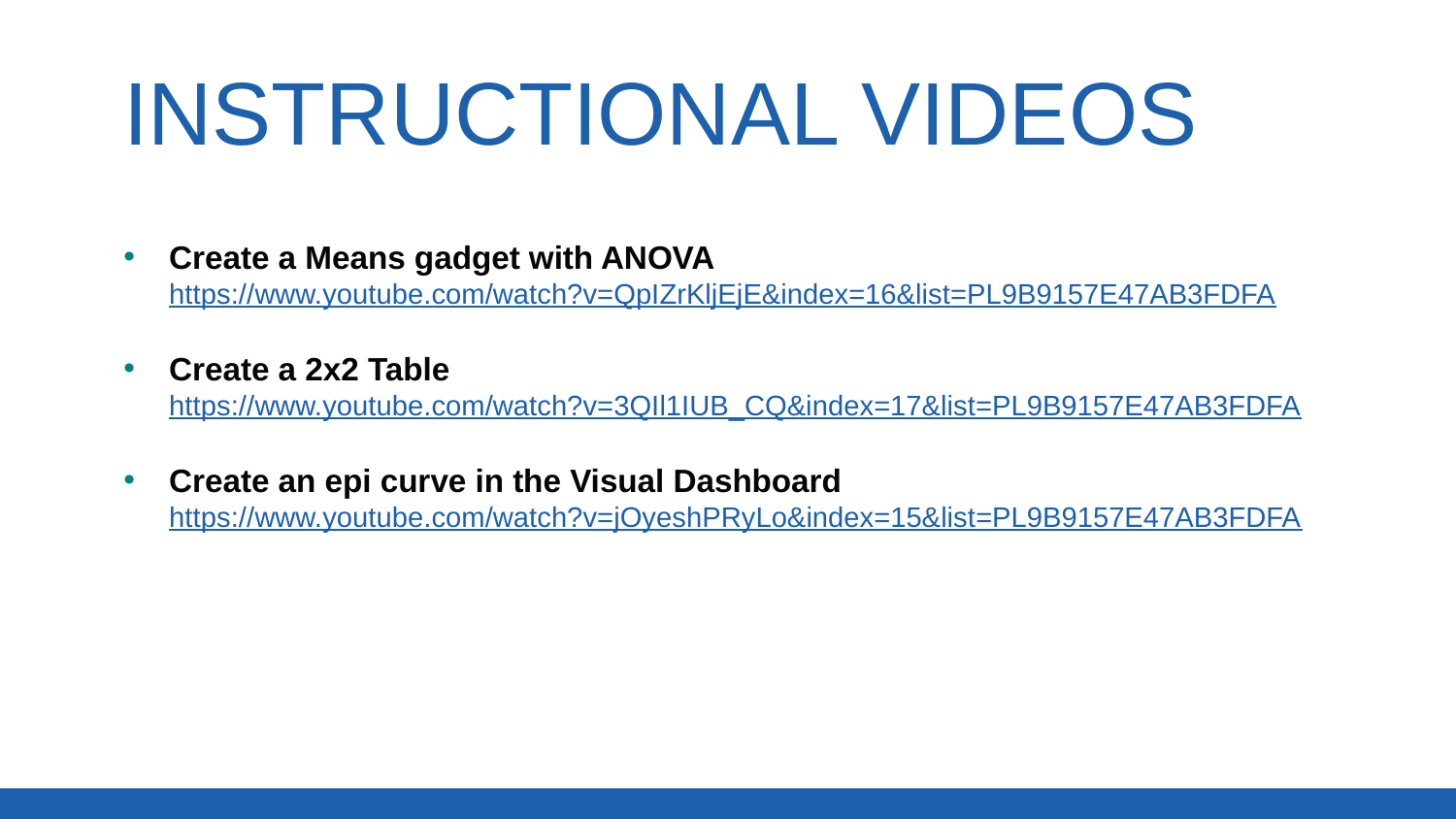

INSTRUCTIONAL VIDEOS
Create a Means gadget with ANOVA https://www.youtube.com/watch?v=QpIZrKljEjE&index=16&list=PL9B9157E47AB3FDFA

Create a 2x2 Table https://www.youtube.com/watch?v=3QIl1IUB_CQ&index=17&list=PL9B9157E47AB3FDFA

Create an epi curve in the Visual Dashboard https://www.youtube.com/watch?v=jOyeshPRyLo&index=15&list=PL9B9157E47AB3FDFA